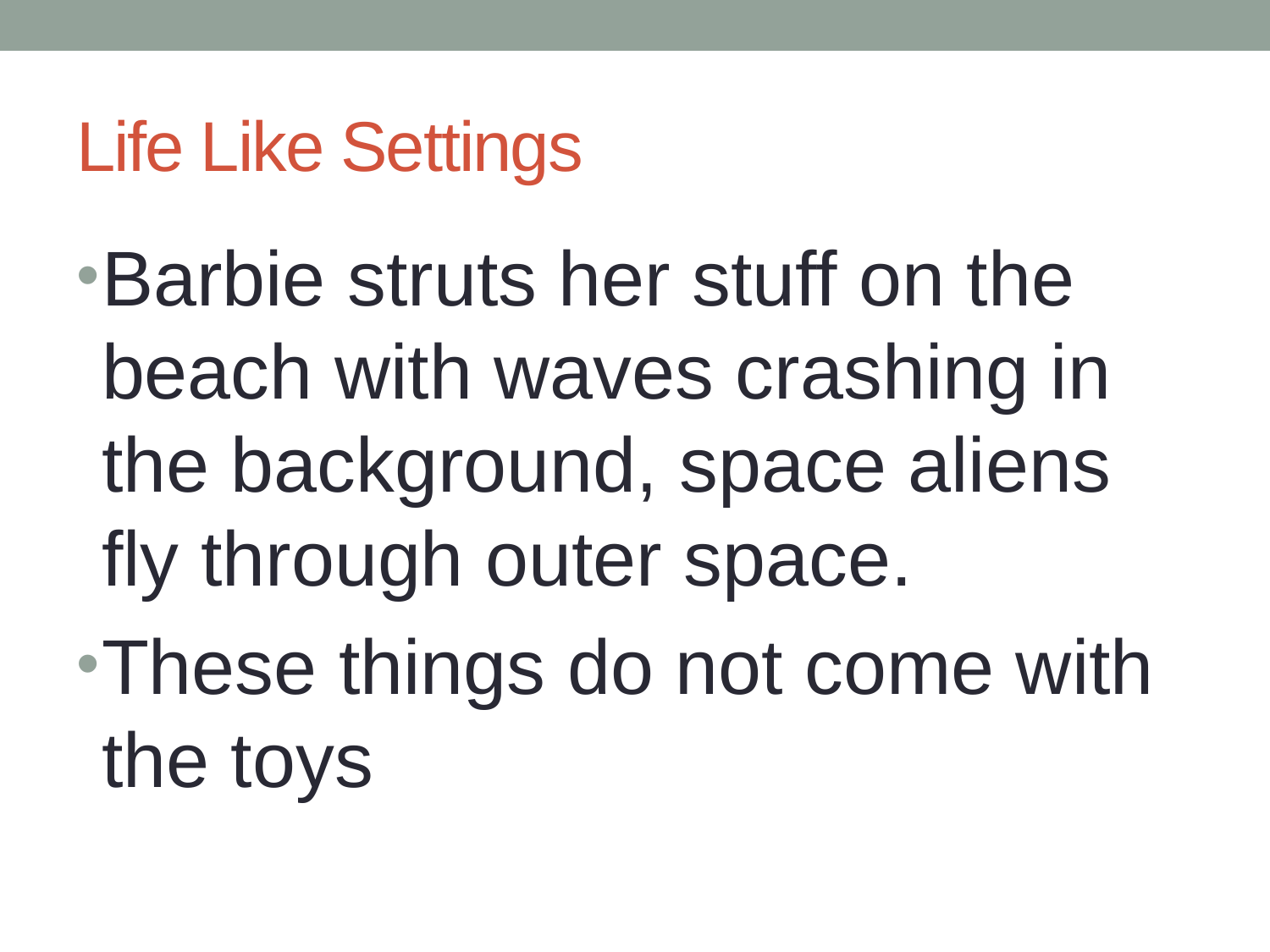

# Life Like Settings
Barbie struts her stuff on the beach with waves crashing in the background, space aliens fly through outer space.
These things do not come with the toys